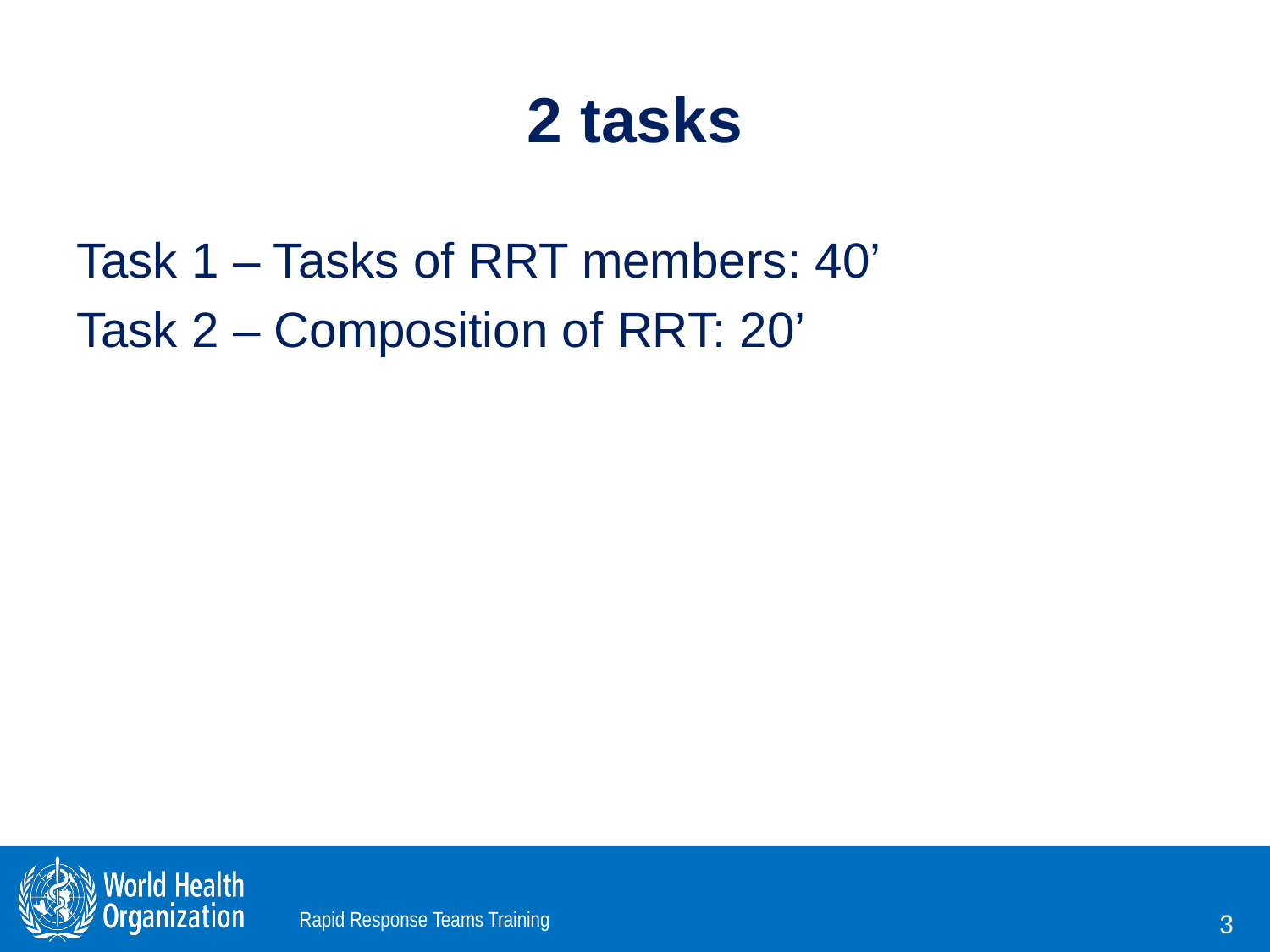

# 2 tasks
Task 1 – Tasks of RRT members: 40’
Task 2 – Composition of RRT: 20’